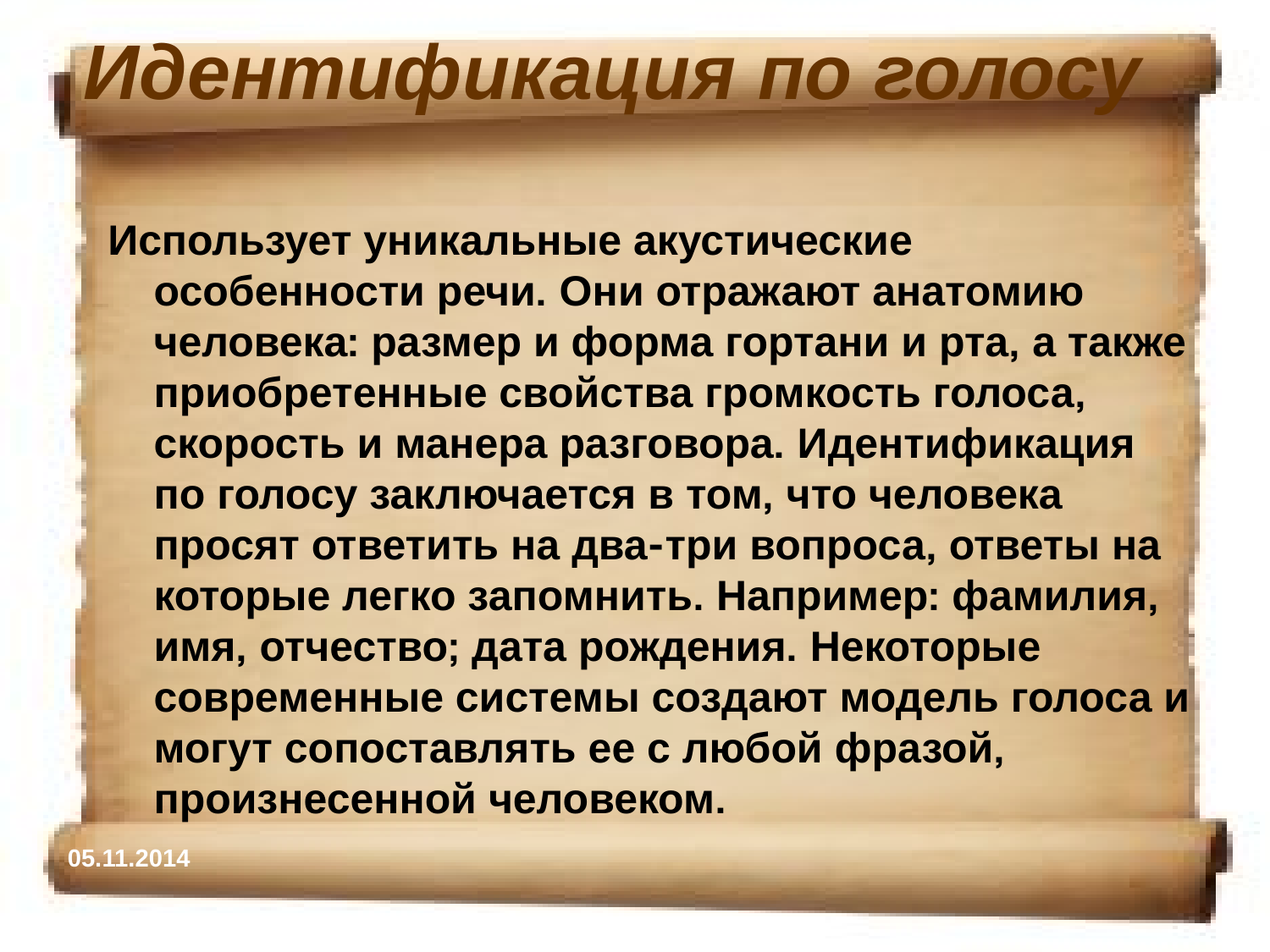

# Идентификация по голосу
Использует уникальные акустические особенности речи. Они отражают анатомию человека: размер и форма гортани и рта, а также приобретенные свойства громкость голоса, скорость и манера разговора. Идентификация по голосу заключается в том, что человека просят ответить на два-три вопроса, ответы на которые легко запомнить. Например: фамилия, имя, отчество; дата рождения. Некоторые современные системы создают модель голоса и могут сопоставлять ее с любой фразой, произнесенной человеком.
05.11.2014